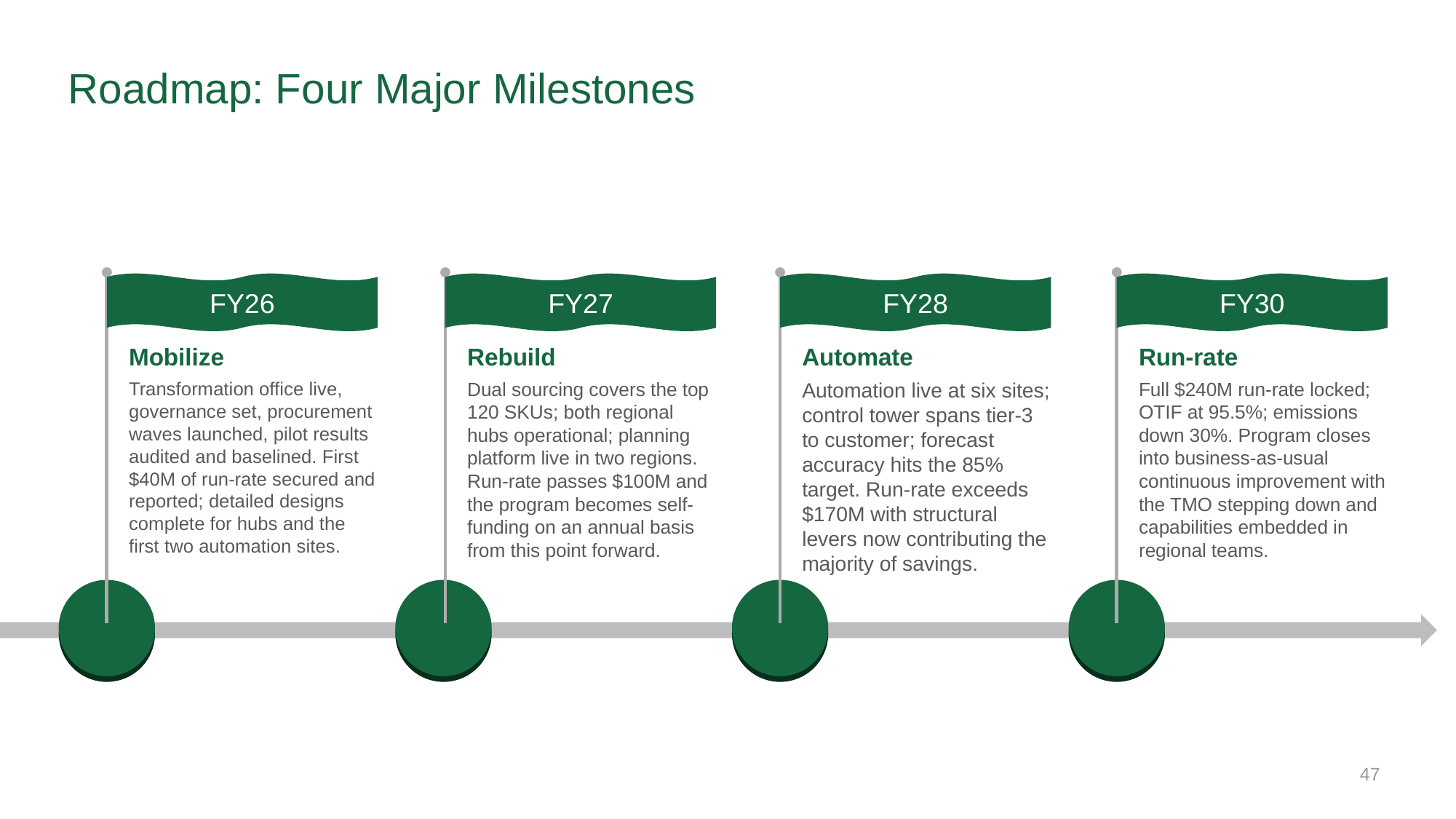

# Roadmap: Four Major Milestones
FY26
FY27
FY28
FY30
Mobilize
Rebuild
Automate
Run-rate
Transformation office live, governance set, procurement waves launched, pilot results audited and baselined. First $40M of run-rate secured and reported; detailed designs complete for hubs and the first two automation sites.
Dual sourcing covers the top 120 SKUs; both regional hubs operational; planning platform live in two regions. Run-rate passes $100M and the program becomes self-funding on an annual basis from this point forward.
Automation live at six sites; control tower spans tier-3 to customer; forecast accuracy hits the 85% target. Run-rate exceeds $170M with structural levers now contributing the majority of savings.
Full $240M run-rate locked; OTIF at 95.5%; emissions down 30%. Program closes into business-as-usual continuous improvement with the TMO stepping down and capabilities embedded in regional teams.

47